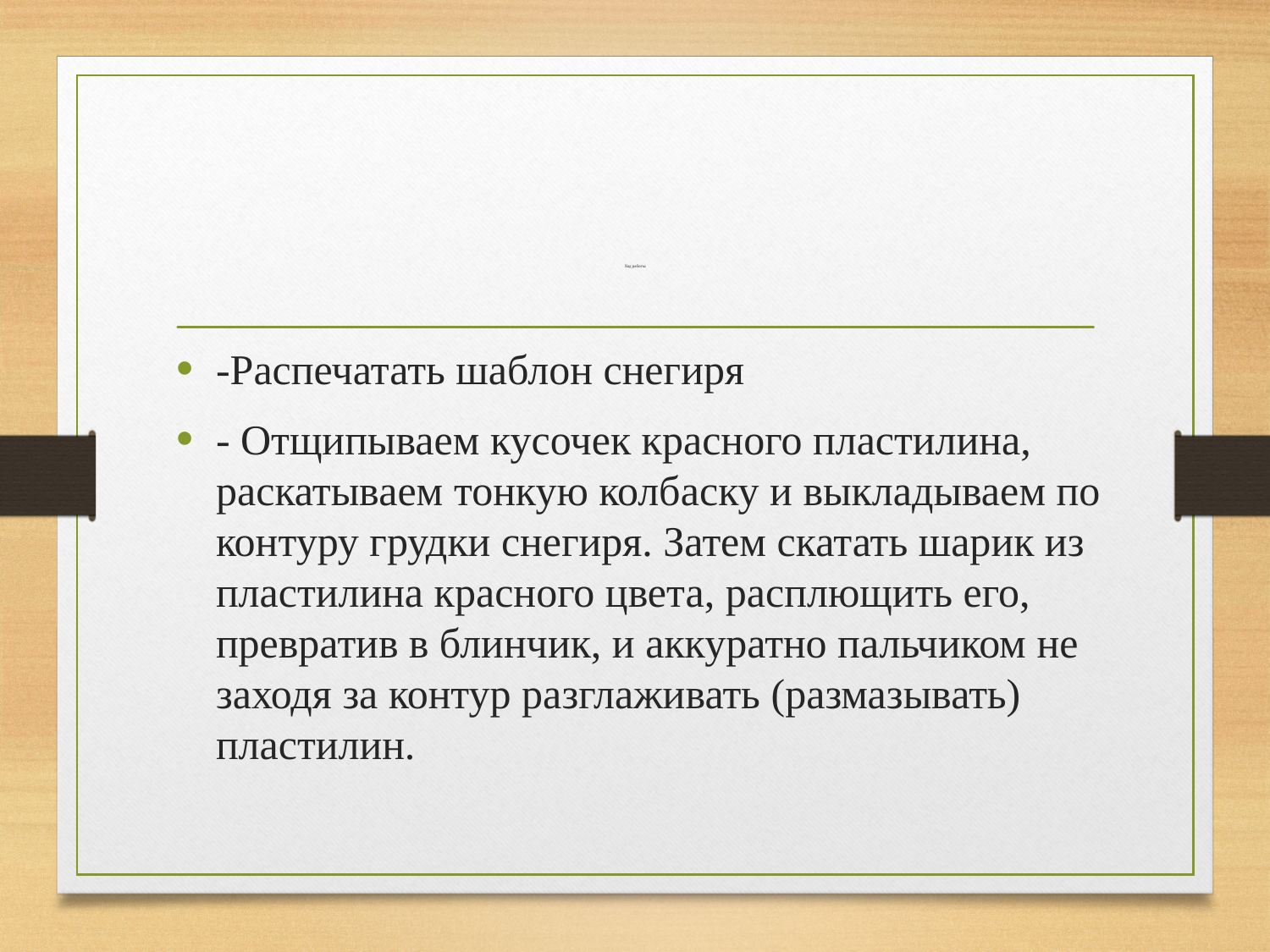

# Ход работы:
-Распечатать шаблон снегиря
- Отщипываем кусочек красного пластилина, раскатываем тонкую колбаску и выкладываем по контуру грудки снегиря. Затем скатать шарик из пластилина красного цвета, расплющить его, превратив в блинчик, и аккуратно пальчиком не заходя за контур разглаживать (размазывать) пластилин.